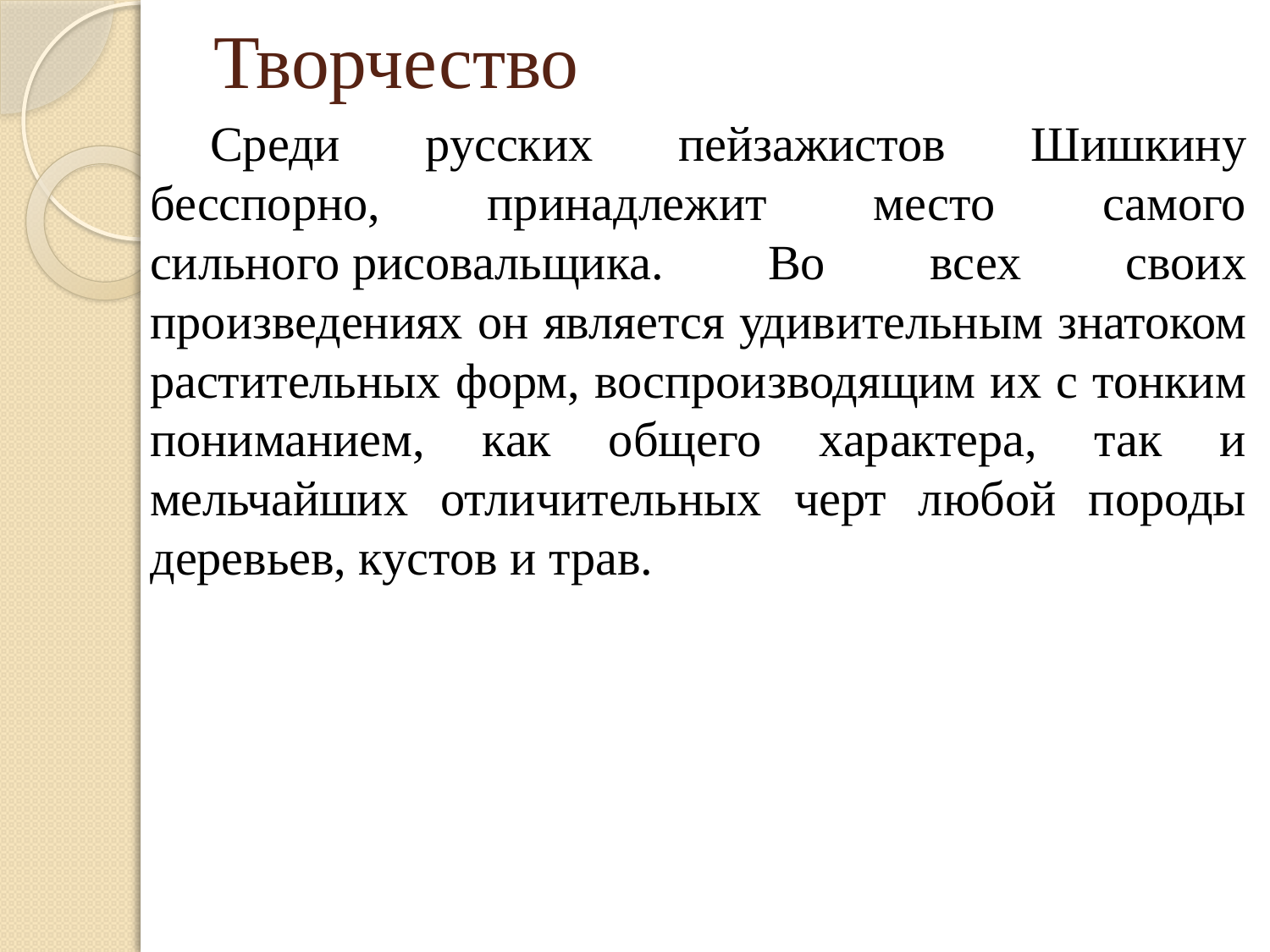

# Творчество
Среди русских пейзажистов Шишкину бесспорно, принадлежит место самого сильного рисовальщика. Во всех своих произведениях он является удивительным знатоком растительных форм, воспроизводящим их с тонким пониманием, как общего характера, так и мельчайших отличительных черт любой породы деревьев, кустов и трав.